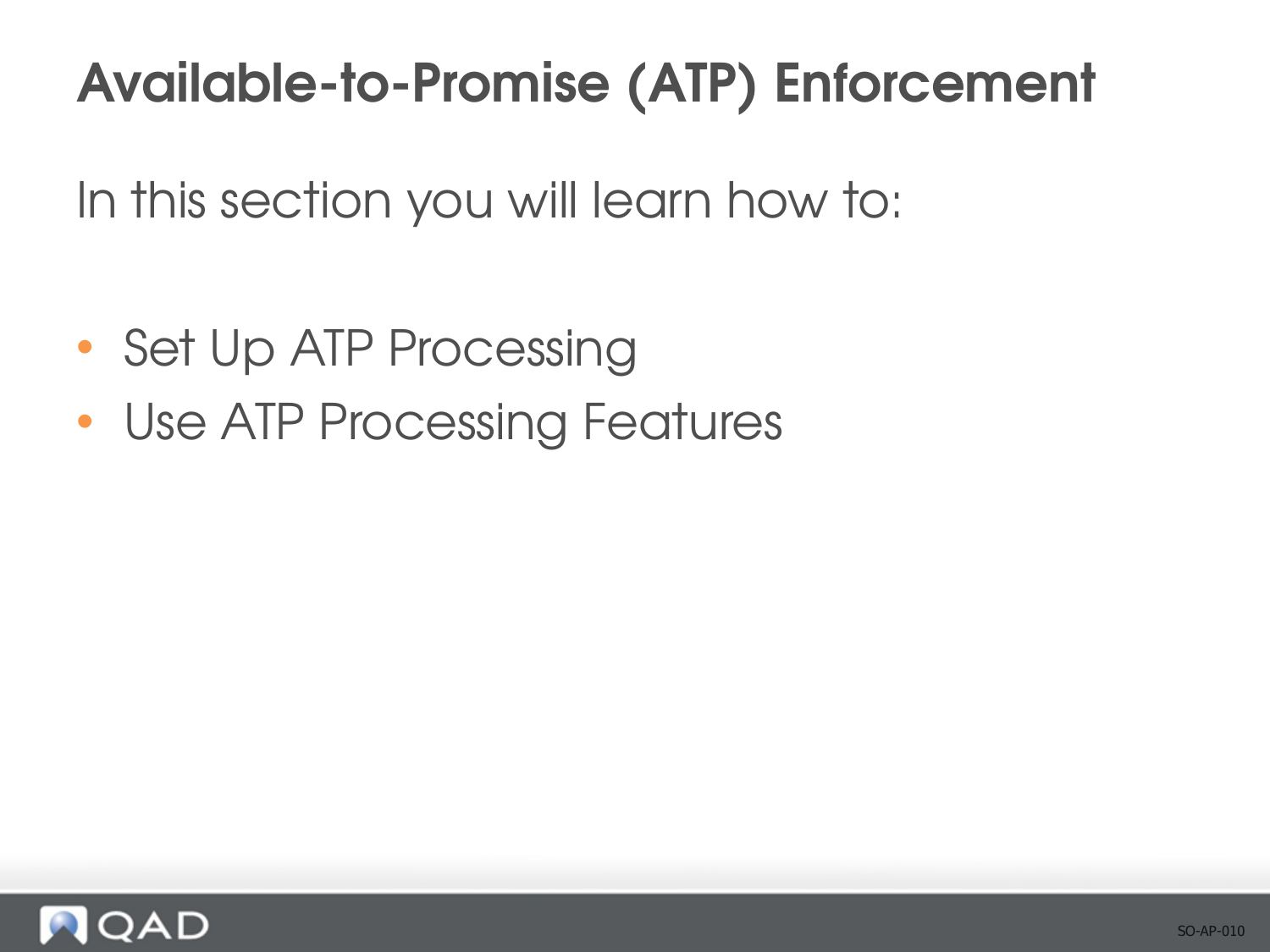

# Available-to-Promise (ATP) Enforcement
In this section you will learn how to:

Set Up ATP Processing
Use ATP Processing Features

SO-AP-010